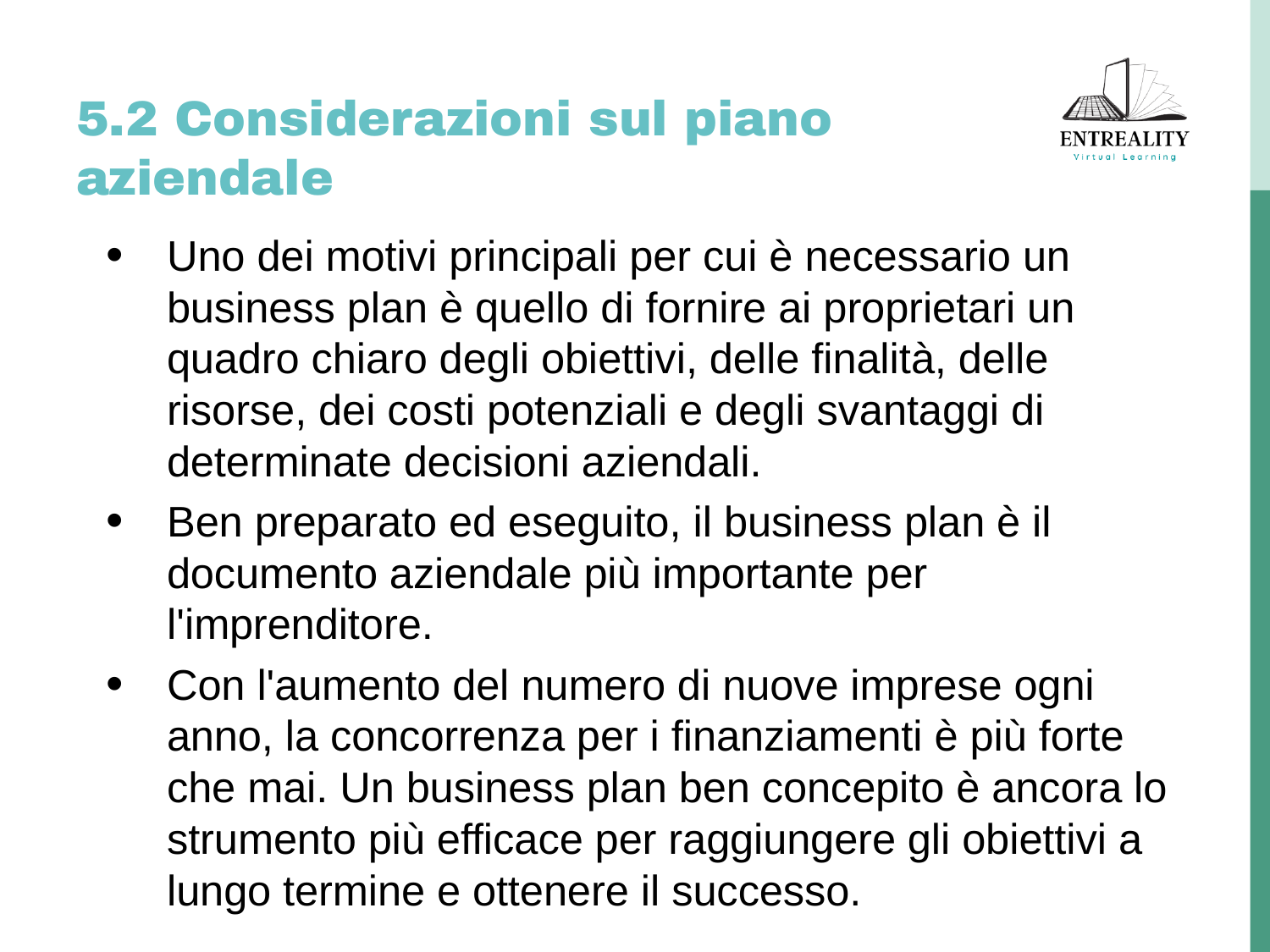

# 5.2 Considerazioni sul piano aziendale
Uno dei motivi principali per cui è necessario un business plan è quello di fornire ai proprietari un quadro chiaro degli obiettivi, delle finalità, delle risorse, dei costi potenziali e degli svantaggi di determinate decisioni aziendali.
Ben preparato ed eseguito, il business plan è il documento aziendale più importante per l'imprenditore.
Con l'aumento del numero di nuove imprese ogni anno, la concorrenza per i finanziamenti è più forte che mai. Un business plan ben concepito è ancora lo strumento più efficace per raggiungere gli obiettivi a lungo termine e ottenere il successo.